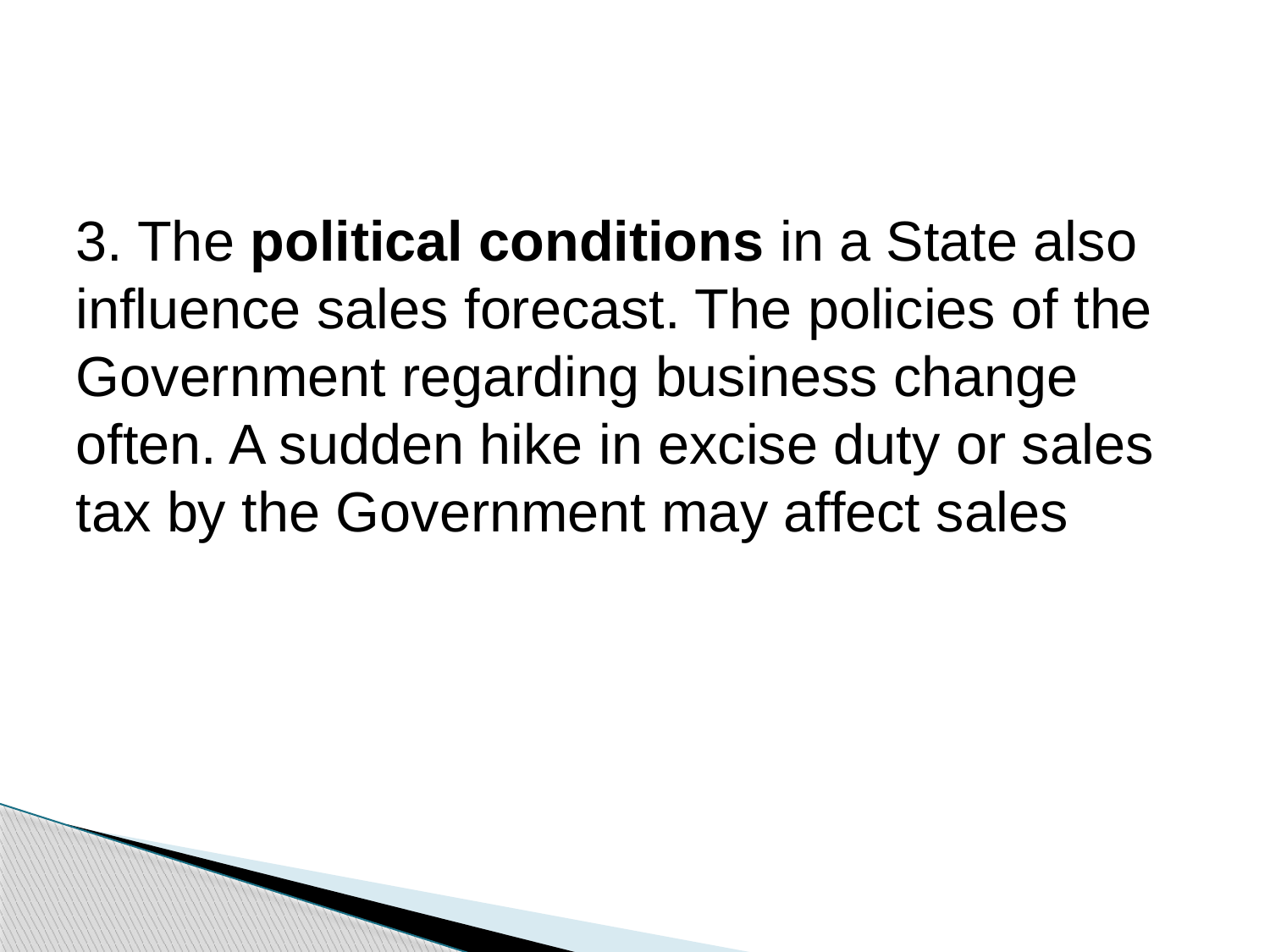

3. The political conditions in a State also influence sales forecast. The policies of the Government regarding business change often. A sudden hike in excise duty or sales tax by the Government may affect sales